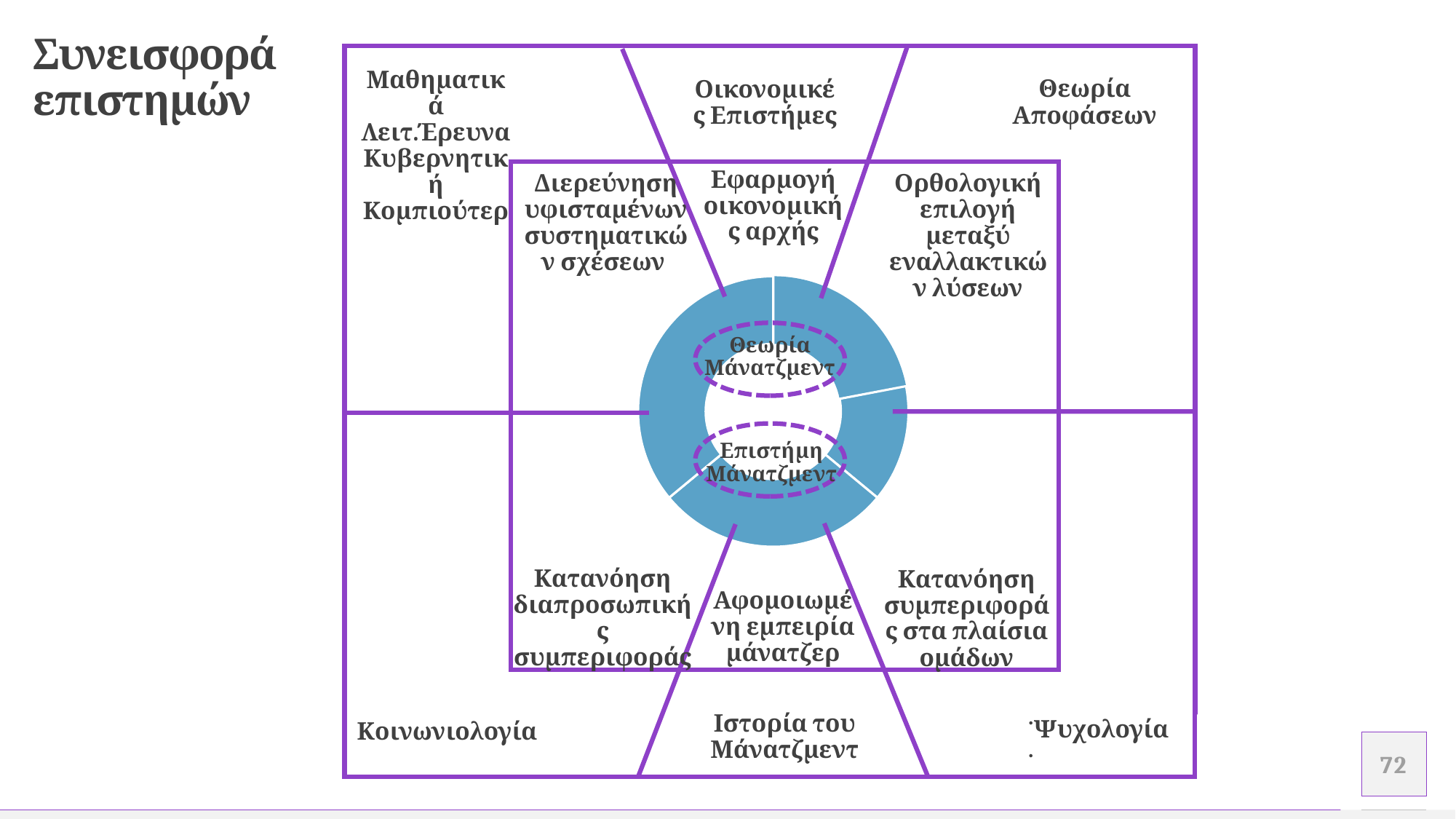

# Συνεισφορά επιστημών
Μαθηματικά Λειτ.Έρευνα Κυβερνητική Κομπιούτερ
Θεωρία Αποφάσεων
Οικονομικές Επιστήμες

Εφαρμογή οικονομικής αρχής
Διερεύνηση υφισταμένων συστηματικών σχέσεων
Ορθολογική επιλογή μεταξύ εναλλακτικών λύσεων

### Chart

| Category | Πωλήσεις |
|---|---|
| 1ο Τρ. | 22.0 |
| 2ο Τρ. | 14.0 |
| 3ο Τρ. | 28.0 |
| 4ο Τρ. | 36.0 |
Θεωρία Μάνατζμεντ

Επιστήμη Μάνατζμεντ
Κατανόηση διαπροσωπικής συμπεριφοράς
Κατανόηση συμπεριφοράς στα πλαίσια ομάδων
Αφομοιωμένη εμπειρία μάνατζερ
.
.
Ιστορία του Μάνατζμεντ
.
.
Ψυχολογία
Κοινωνιολογία
72
Προσθέστε υποσέλιδο